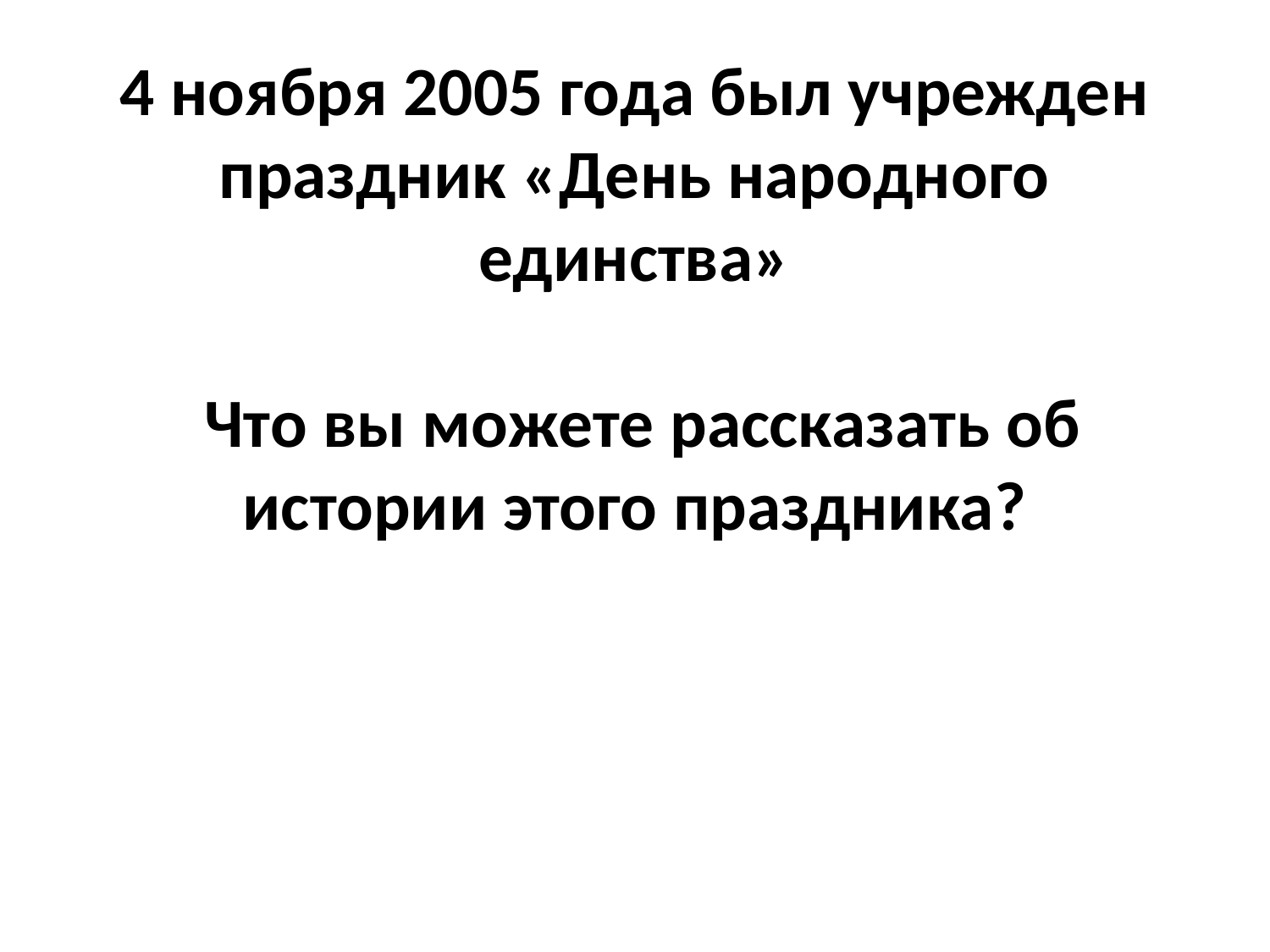

# 4 ноября 2005 года был учрежден праздник «День народного единства» Что вы можете рассказать об истории этого праздника?